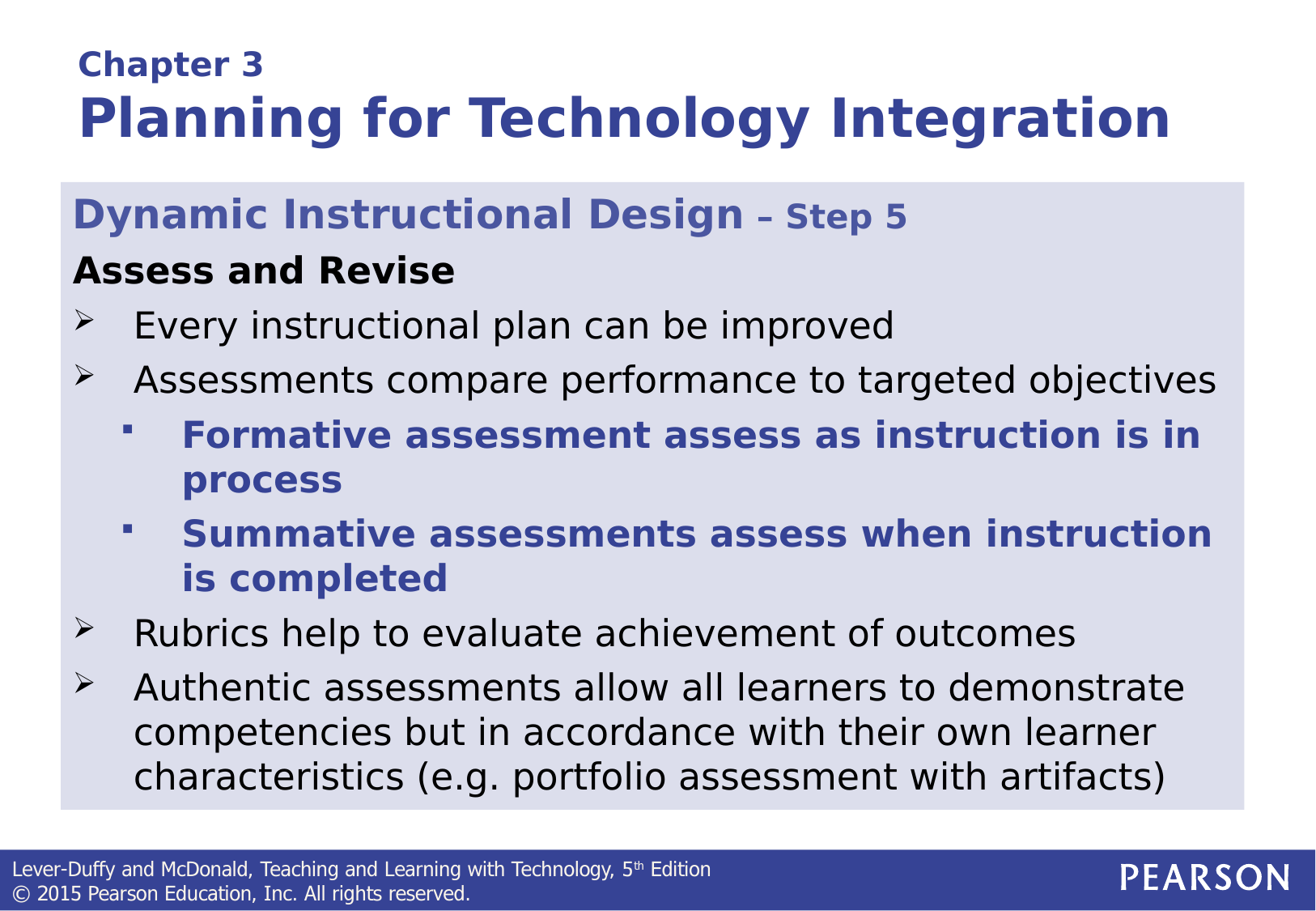

# Chapter 3 Planning for Technology Integration
Dynamic Instructional Design – Step 5
Assess and Revise
Every instructional plan can be improved
Assessments compare performance to targeted objectives
Formative assessment assess as instruction is in process
Summative assessments assess when instruction is completed
Rubrics help to evaluate achievement of outcomes
Authentic assessments allow all learners to demonstrate competencies but in accordance with their own learner characteristics (e.g. portfolio assessment with artifacts)